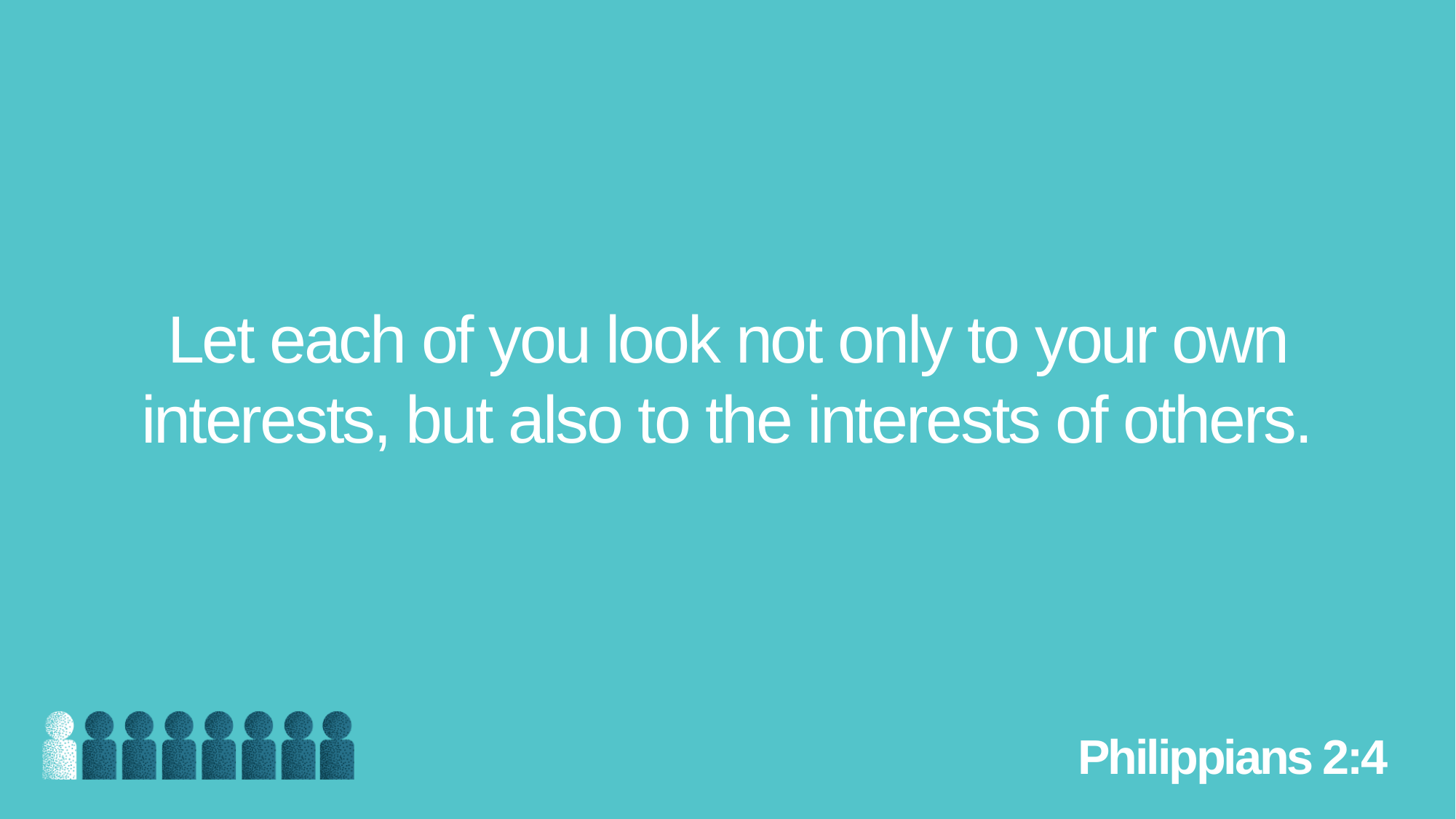

Let each of you look not only to your own interests, but also to the interests of others.
Philippians 2:4